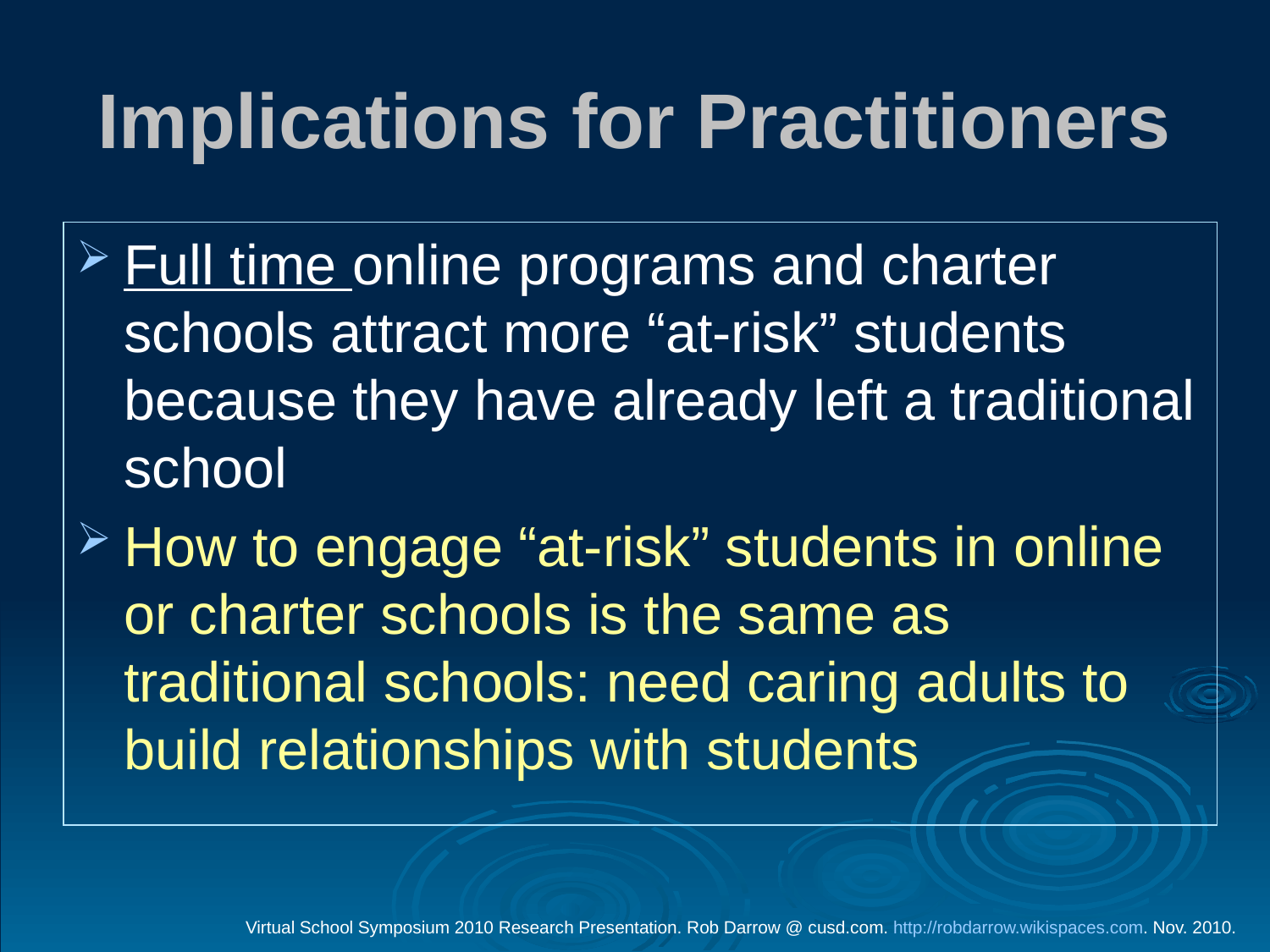

# Implications for Practitioners
Full time online programs and charter schools attract more “at-risk” students because they have already left a traditional school
How to engage “at-risk” students in online or charter schools is the same as traditional schools: need caring adults to build relationships with students